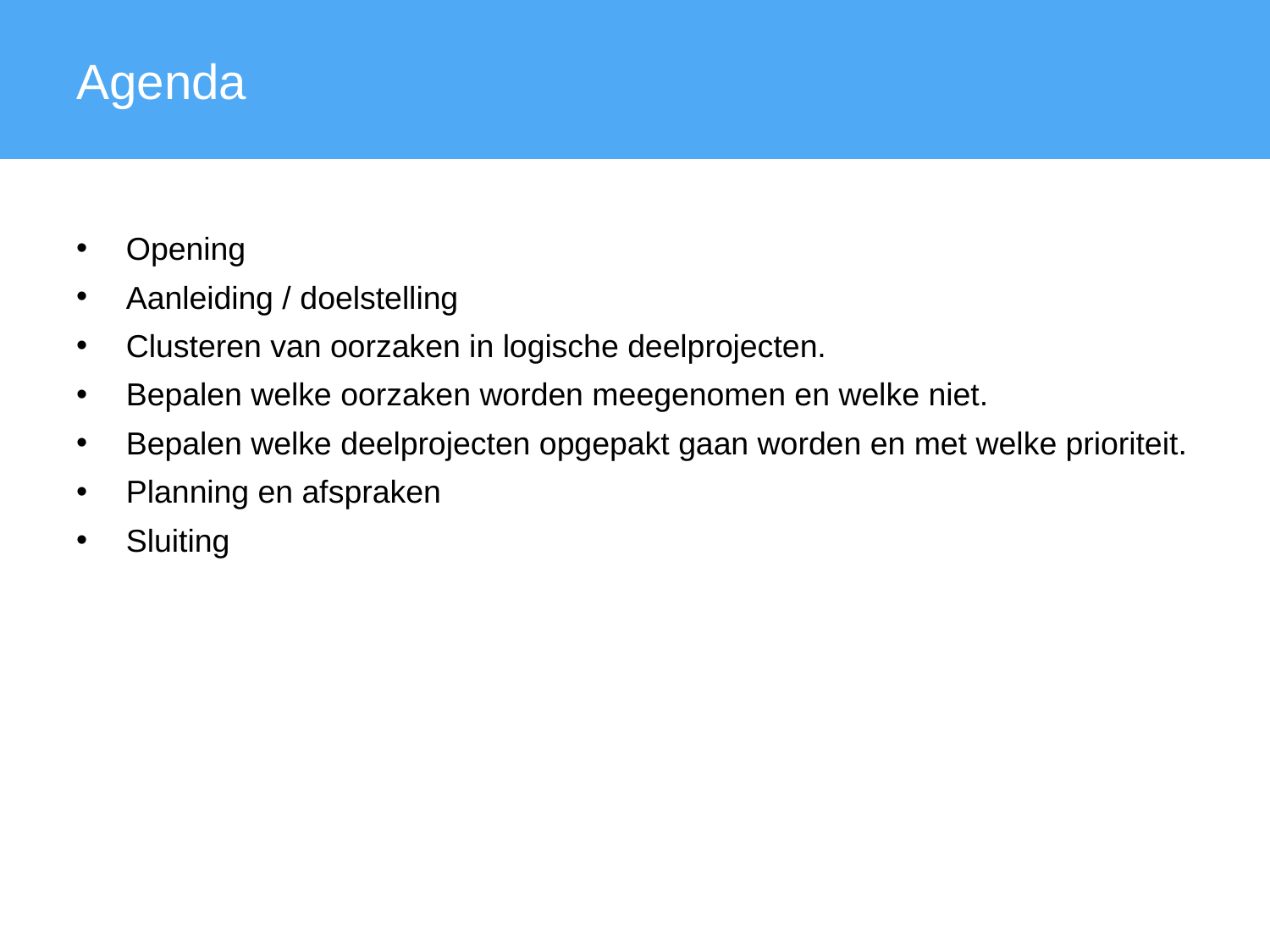

Agenda
Opening
Aanleiding / doelstelling
Clusteren van oorzaken in logische deelprojecten.
Bepalen welke oorzaken worden meegenomen en welke niet.
Bepalen welke deelprojecten opgepakt gaan worden en met welke prioriteit.
Planning en afspraken
Sluiting